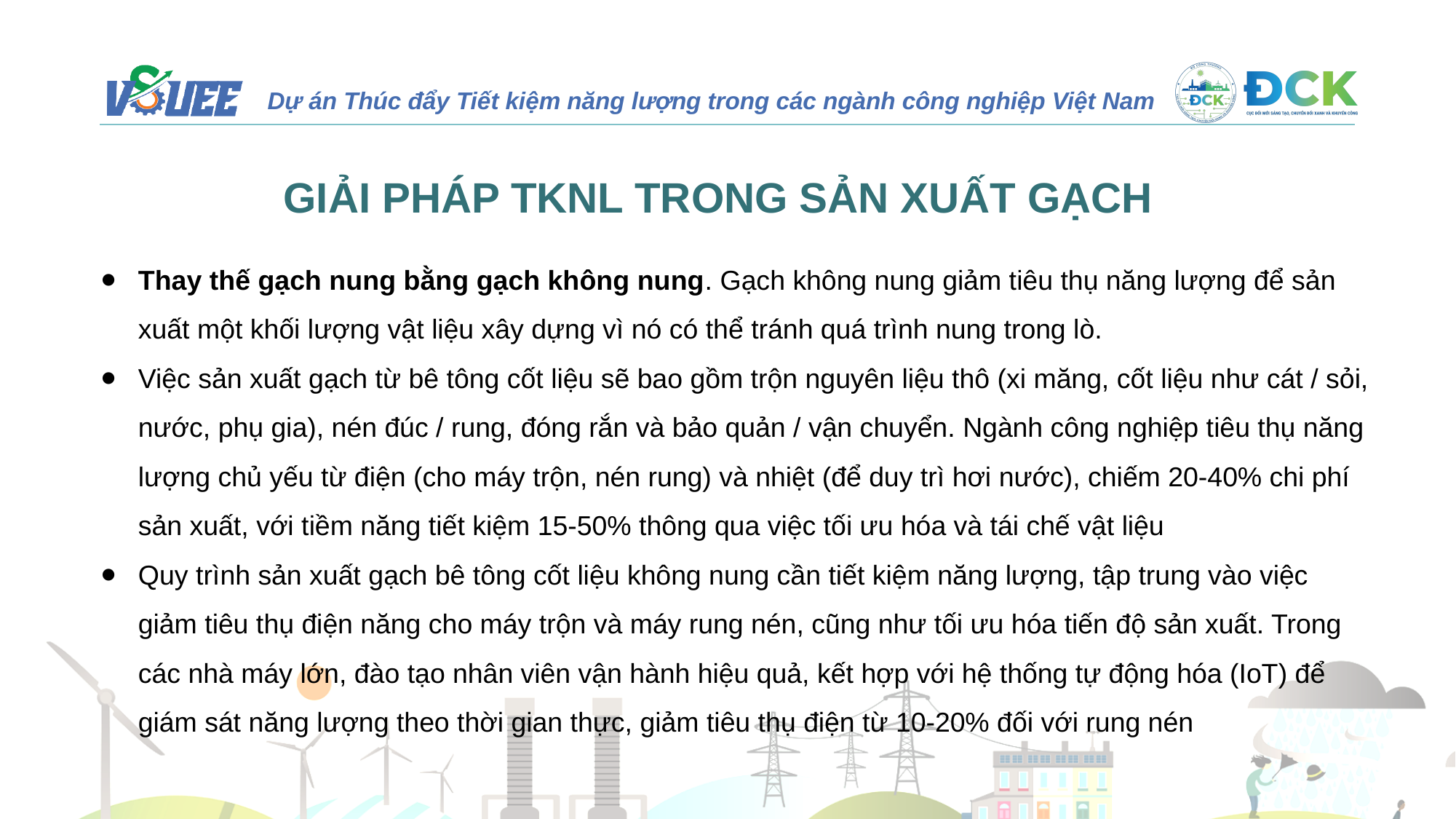

# GIẢI PHÁP TKNL TRONG SẢN XUẤT GẠCH
Thay thế gạch nung bằng gạch không nung. Gạch không nung giảm tiêu thụ năng lượng để sản xuất một khối lượng vật liệu xây dựng vì nó có thể tránh quá trình nung trong lò.
Việc sản xuất gạch từ bê tông cốt liệu sẽ bao gồm trộn nguyên liệu thô (xi măng, cốt liệu như cát / sỏi, nước, phụ gia), nén đúc / rung, đóng rắn và bảo quản / vận chuyển. Ngành công nghiệp tiêu thụ năng lượng chủ yếu từ điện (cho máy trộn, nén rung) và nhiệt (để duy trì hơi nước), chiếm 20-40% chi phí sản xuất, với tiềm năng tiết kiệm 15-50% thông qua việc tối ưu hóa và tái chế vật liệu
Quy trình sản xuất gạch bê tông cốt liệu không nung cần tiết kiệm năng lượng, tập trung vào việc giảm tiêu thụ điện năng cho máy trộn và máy rung nén, cũng như tối ưu hóa tiến độ sản xuất. Trong các nhà máy lớn, đào tạo nhân viên vận hành hiệu quả, kết hợp với hệ thống tự động hóa (IoT) để giám sát năng lượng theo thời gian thực, giảm tiêu thụ điện từ 10-20% đối với rung nén